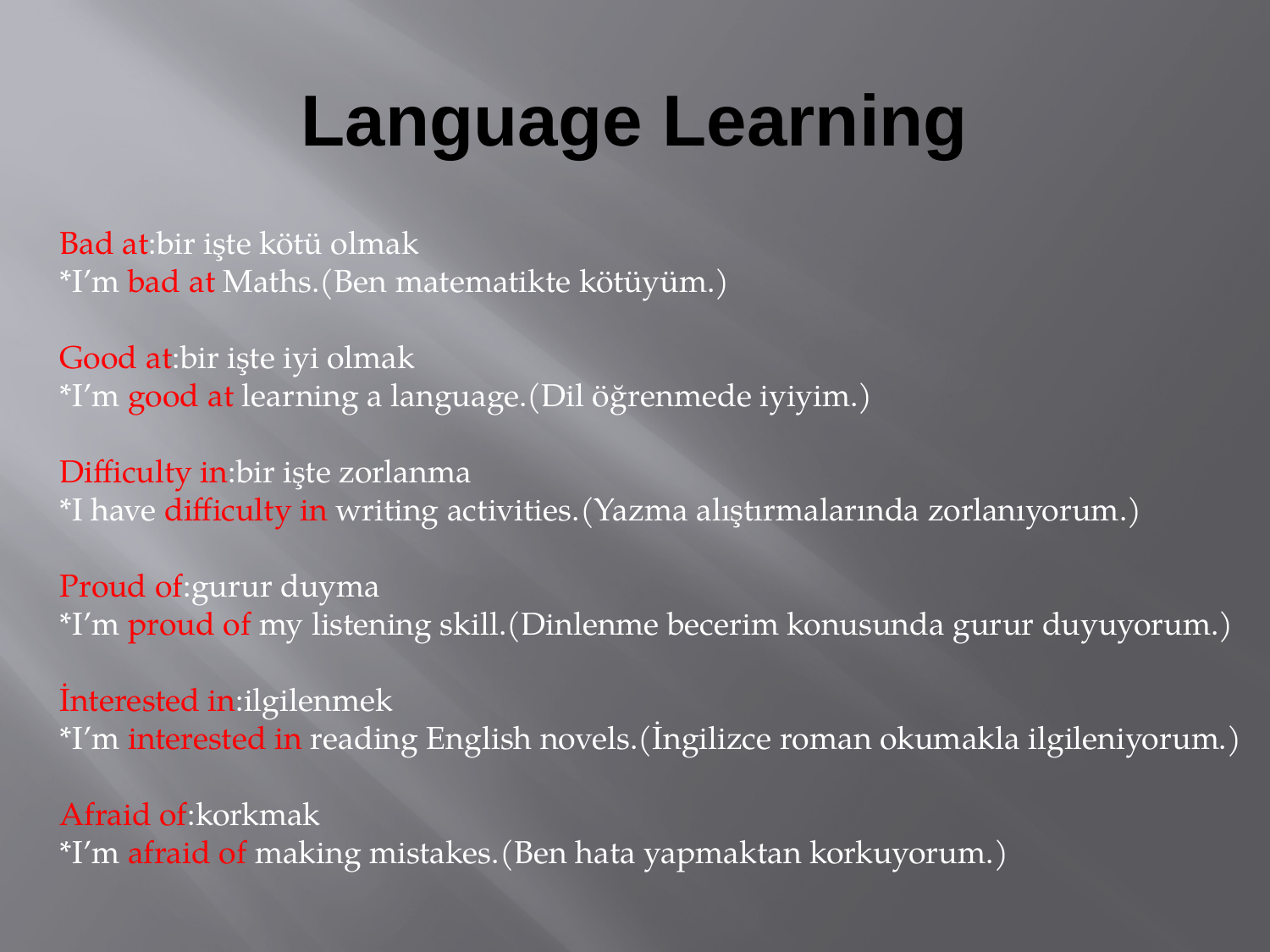

# Language Learning
Bad at:bir işte kötü olmak
*I’m bad at Maths.(Ben matematikte kötüyüm.)

Good at:bir işte iyi olmak
*I’m good at learning a language.(Dil öğrenmede iyiyim.)

Difficulty in:bir işte zorlanma
*I have difficulty in writing activities.(Yazma alıştırmalarında zorlanıyorum.)

Proud of:gurur duyma
*I’m proud of my listening skill.(Dinlenme becerim konusunda gurur duyuyorum.)

İnterested in:ilgilenmek
*I’m interested in reading English novels.(İngilizce roman okumakla ilgileniyorum.)

Afraid of:korkmak
*I’m afraid of making mistakes.(Ben hata yapmaktan korkuyorum.)